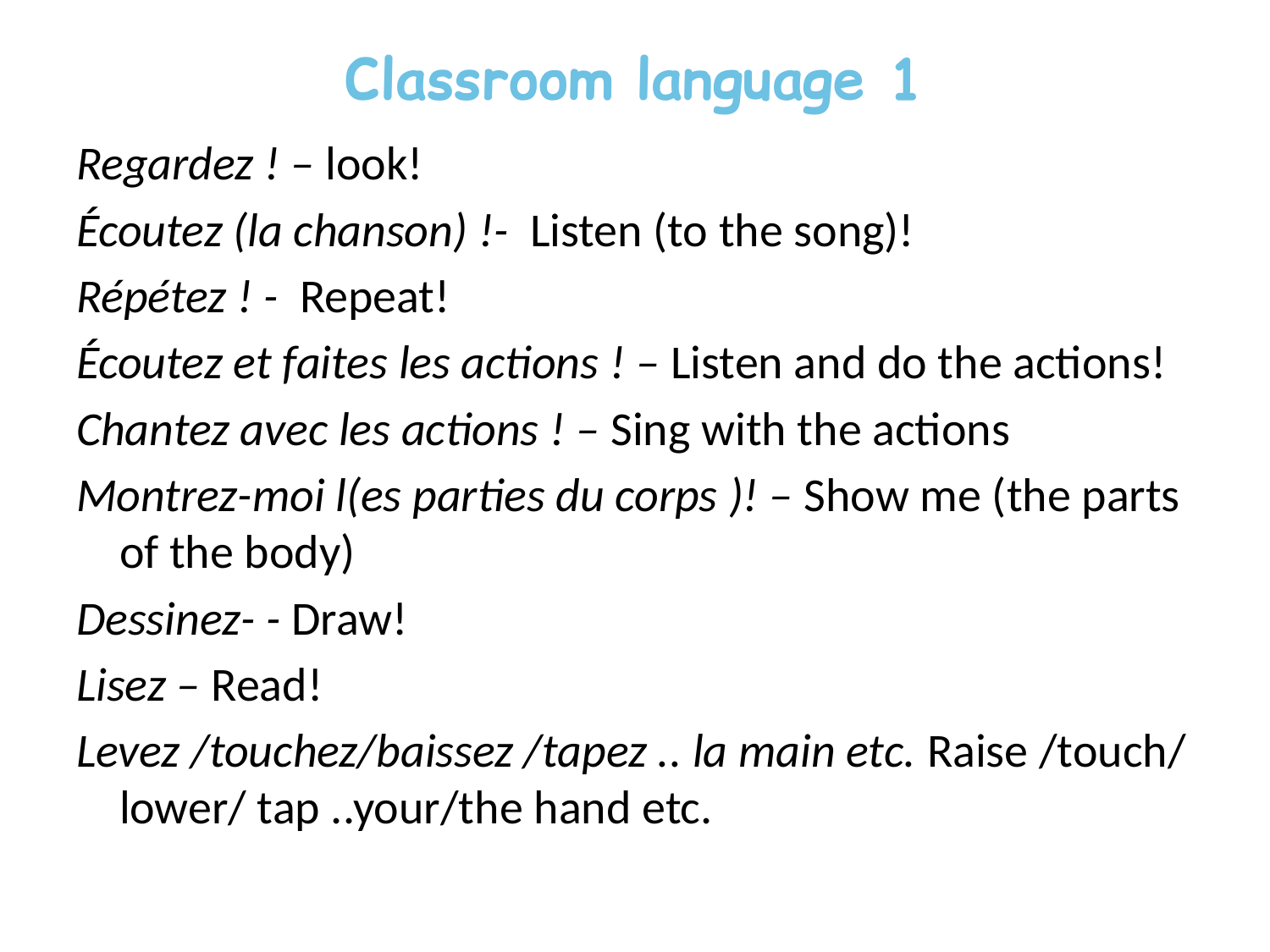

# Classroom language 1
Regardez ! – look!
Écoutez (la chanson) !-  Listen (to the song)!
Répétez ! -  Repeat!
Écoutez et faites les actions ! – Listen and do the actions!
Chantez avec les actions ! – Sing with the actions
Montrez-moi l(es parties du corps )! – Show me (the parts of the body)
Dessinez- - Draw!
Lisez – Read!
Levez /touchez/baissez /tapez .. la main etc. Raise /touch/ lower/ tap ..your/the hand etc.